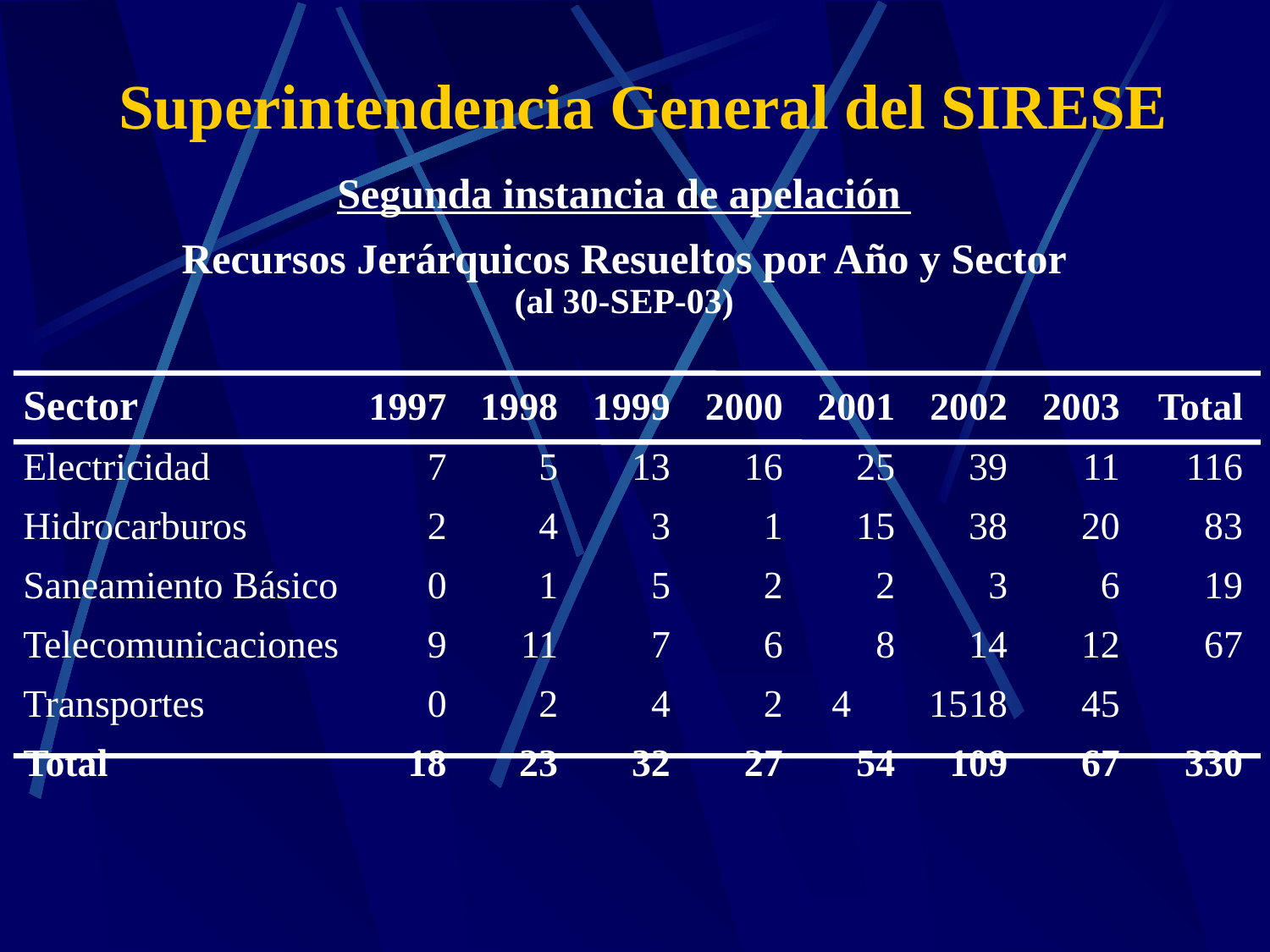

Superintendencia General del SIRESE
Segunda instancia de apelación
Recursos Jerárquicos Resueltos por Año y Sector
(al 30-SEP-03)

Sector	1997	1998	1999	2000	2001	2002	2003	Total
Electricidad	7	5	13	16	25	39	11	116
Hidrocarburos 	2	4	3	1	15	38	20	83
Saneamiento Básico 	0	1	5	2	2	3	6	19
Telecomunicaciones 	9	11	7	6	8	14	12	67
Transportes 	0	2	4	2	     4        15	18	45
Total	18	23	32	27	54	109	67	330